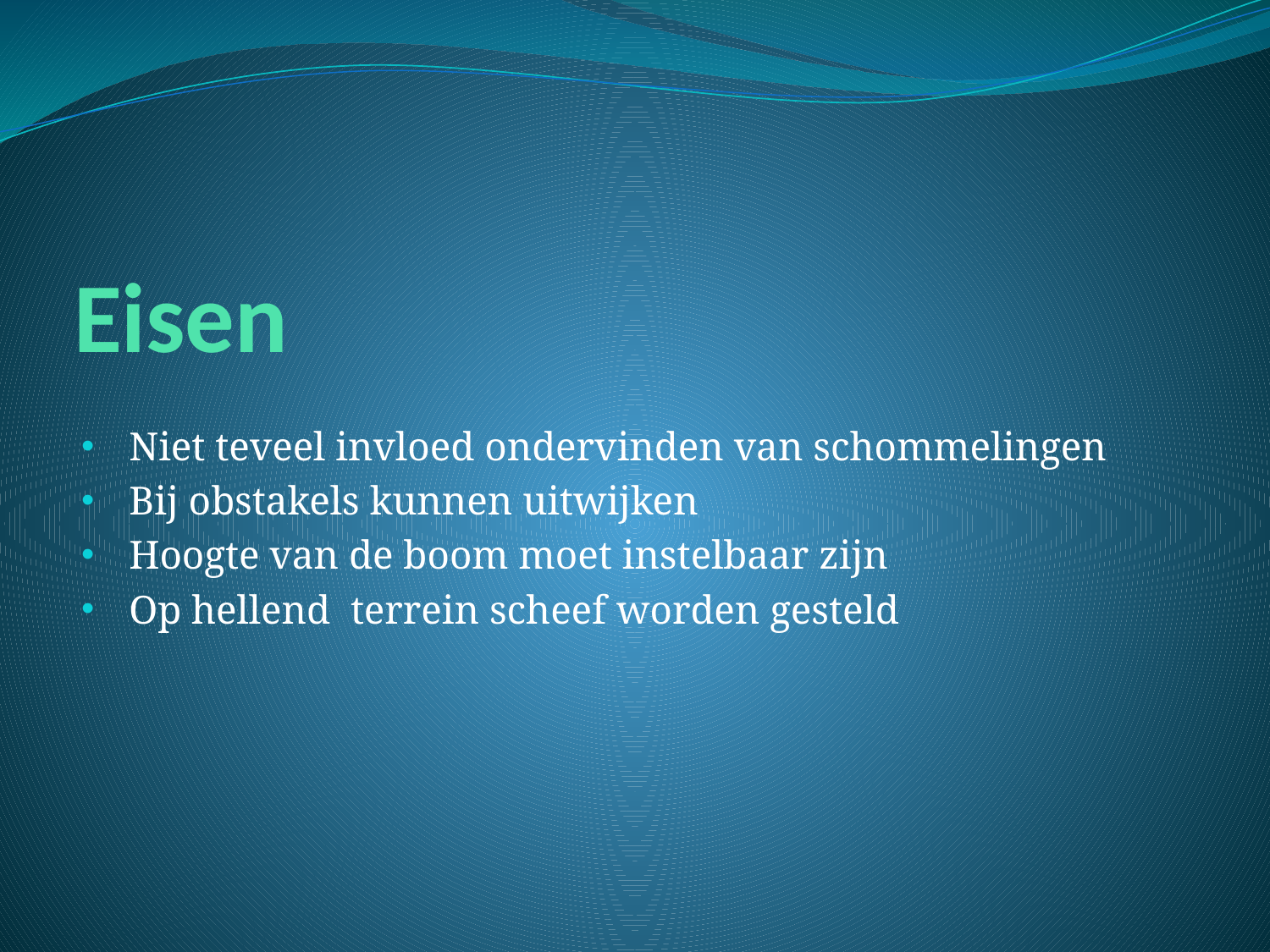

# Eisen
Niet teveel invloed ondervinden van schommelingen
Bij obstakels kunnen uitwijken
Hoogte van de boom moet instelbaar zijn
Op hellend  terrein scheef worden gesteld